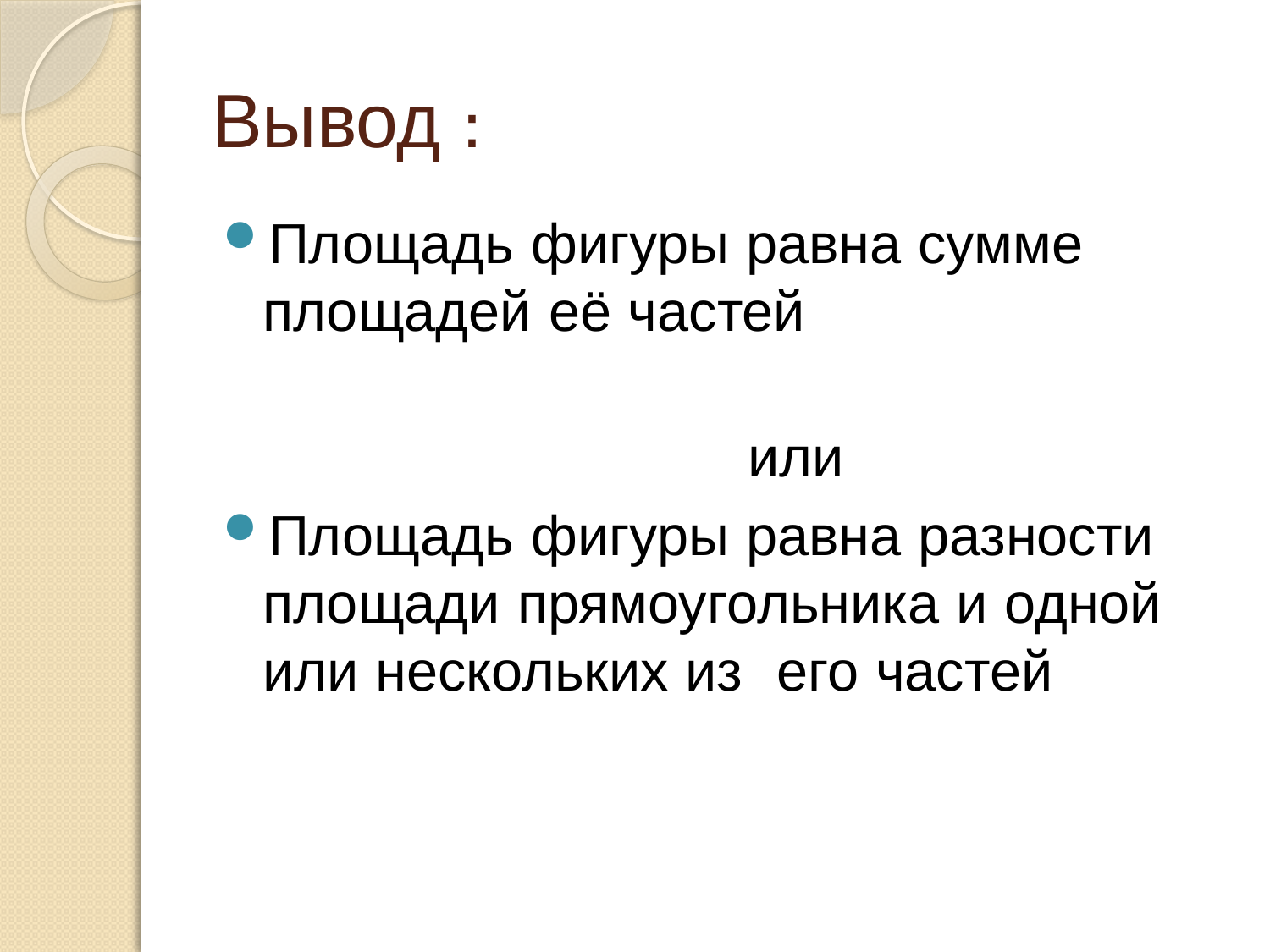

# Вывод :
Площадь фигуры равна сумме  площадей её частей
                               или
Площадь фигуры равна разности площади прямоугольника и одной или нескольких из  его частей